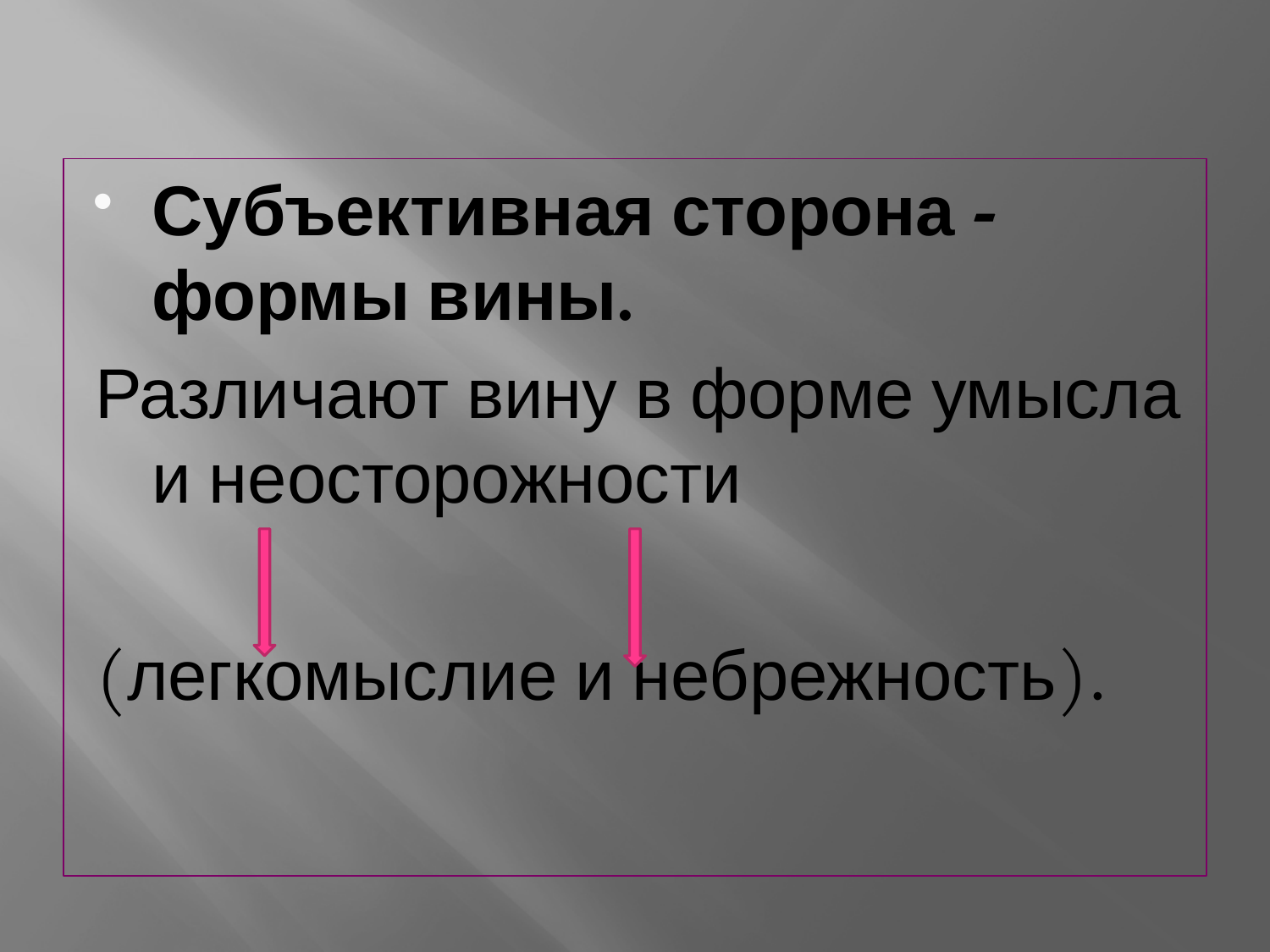

Субъективная сторона - формы вины.
Различают вину в форме умысла и неосторожности

(легкомыслие и небрежность).